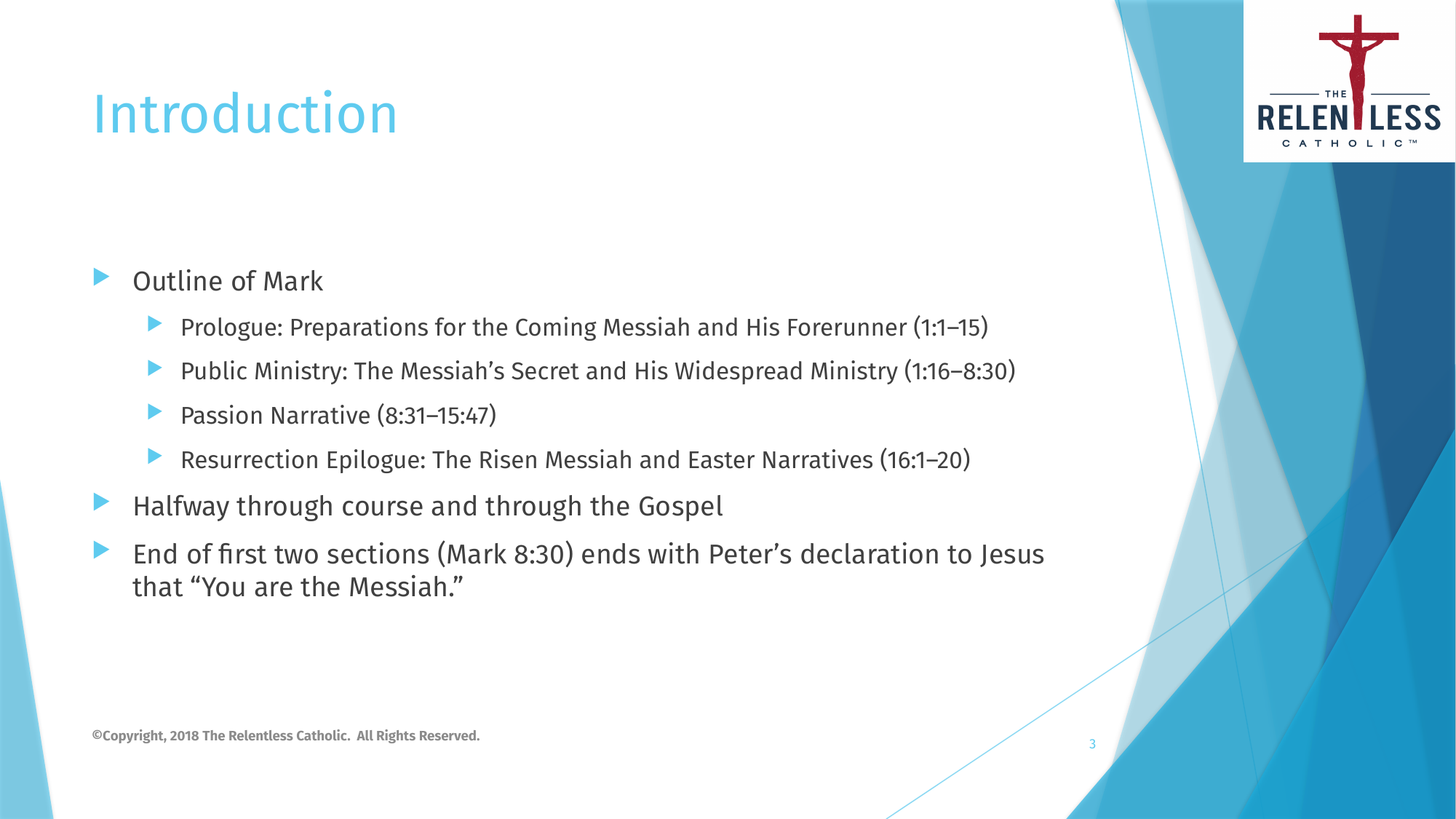

# Introduction
Outline of Mark
Prologue: Preparations for the Coming Messiah and His Forerunner (1:1–15)
Public Ministry: The Messiah’s Secret and His Widespread Ministry (1:16–8:30)
Passion Narrative (8:31–15:47)
Resurrection Epilogue: The Risen Messiah and Easter Narratives (16:1–20)
Halfway through course and through the Gospel
End of first two sections (Mark 8:30) ends with Peter’s declaration to Jesus that “You are the Messiah.”

©Copyright, 2018 The Relentless Catholic.  All Rights Reserved.

3